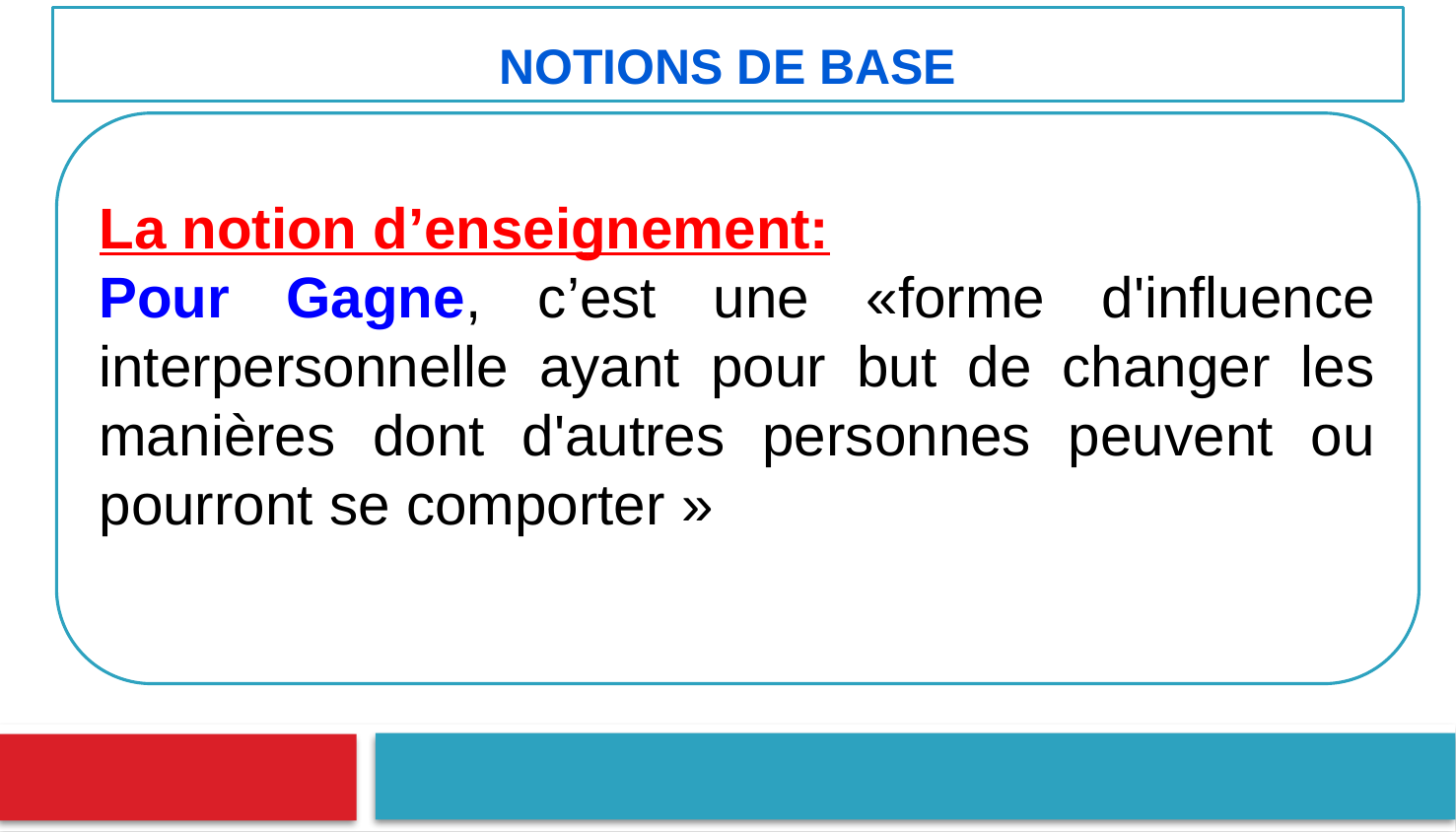

# Notions de base

La notion d’enseignement:
Pour Gagne, c’est une «forme d'influence interpersonnelle ayant pour but de changer les manières dont d'autres personnes peuvent ou pourront se comporter »